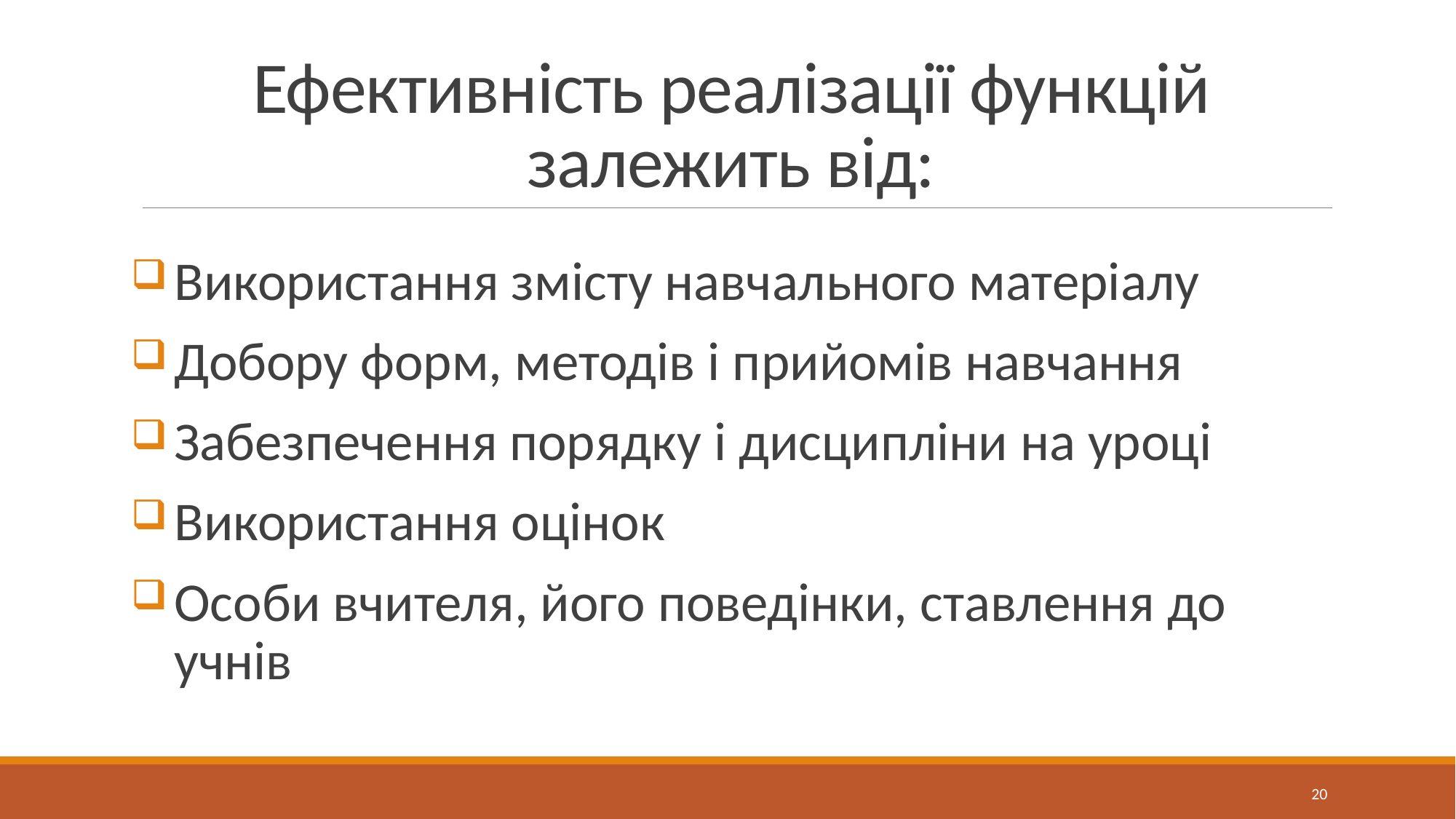

# Ефективність реалізації функцій залежить від:
Використання змісту навчального матеріалу
Добору форм, методів і прийомів навчання
Забезпечення порядку і дисципліни на уроці
Використання оцінок
Особи вчителя, його поведінки, ставлення до учнів
20